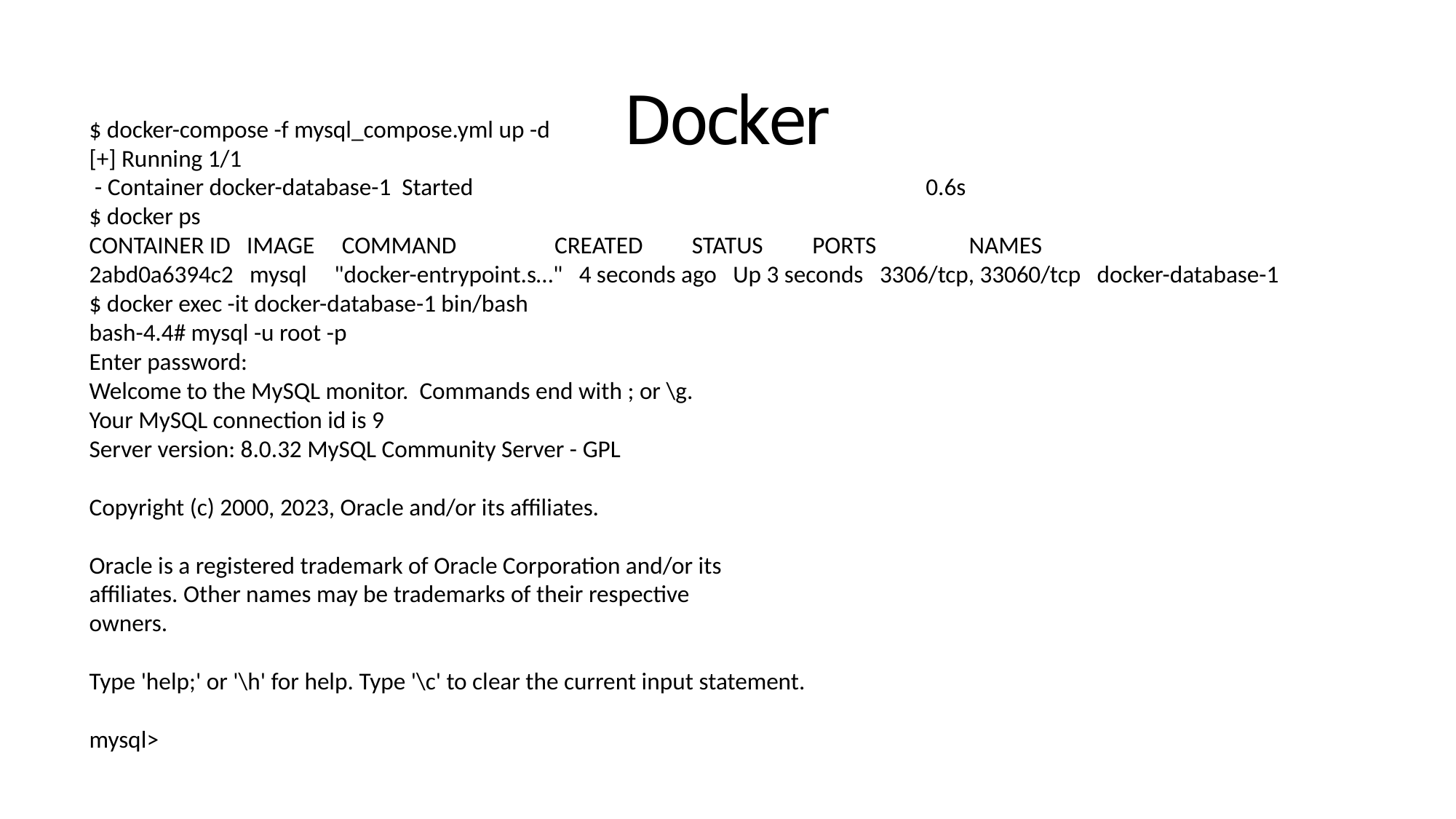

# Docker
$ docker-compose -f mysql_compose.yml up -d
[+] Running 1/1
 - Container docker-database-1  Started                                                                                   0.6s
$ docker ps
CONTAINER ID   IMAGE     COMMAND                  CREATED         STATUS         PORTS                 NAMES
2abd0a6394c2   mysql     "docker-entrypoint.s…"   4 seconds ago   Up 3 seconds   3306/tcp, 33060/tcp   docker-database-1
$ docker exec -it docker-database-1 bin/bash
bash-4.4# mysql -u root -p
Enter password:
Welcome to the MySQL monitor.  Commands end with ; or \g.
Your MySQL connection id is 9
Server version: 8.0.32 MySQL Community Server - GPL

Copyright (c) 2000, 2023, Oracle and/or its affiliates.

Oracle is a registered trademark of Oracle Corporation and/or its
affiliates. Other names may be trademarks of their respective
owners.

Type 'help;' or '\h' for help. Type '\c' to clear the current input statement.

mysql>